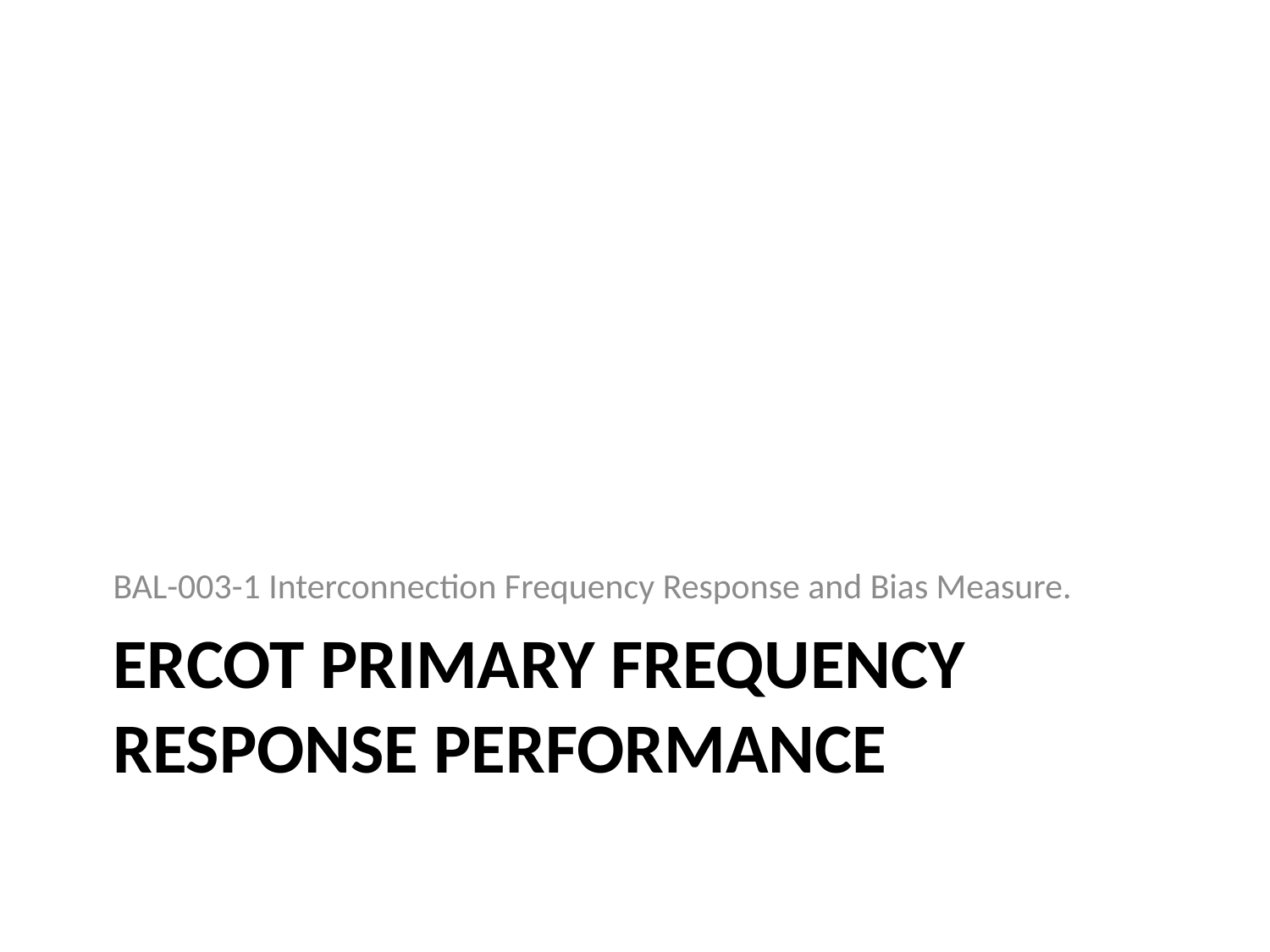

BAL-003-1 Interconnection Frequency Response and Bias Measure.
# Ercot primary frequency response performance